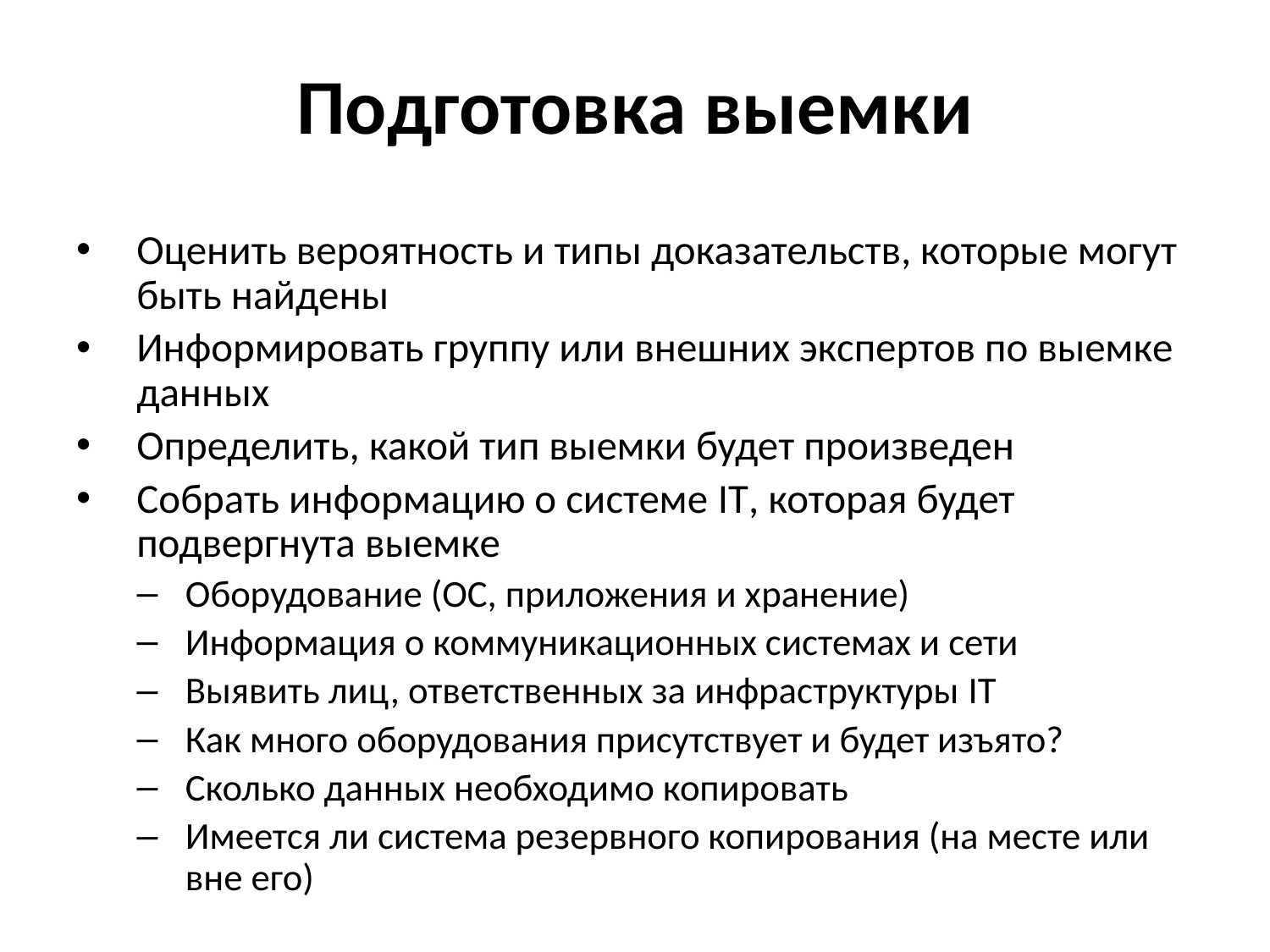

# Подготовка выемки
Оценить вероятность и типы доказательств, которые могут быть найдены
Информировать группу или внешних экспертов по выемке данных
Определить, какой тип выемки будет произведен
Собрать информацию о системе IT, которая будет подвергнута выемке
Оборудование (ОС, приложения и хранение)
Информация о коммуникационных системах и сети
Выявить лиц, ответственных за инфраструктуры IT
Как много оборудования присутствует и будет изъято?
Сколько данных необходимо копировать
Имеется ли система резервного копирования (на месте или вне его)